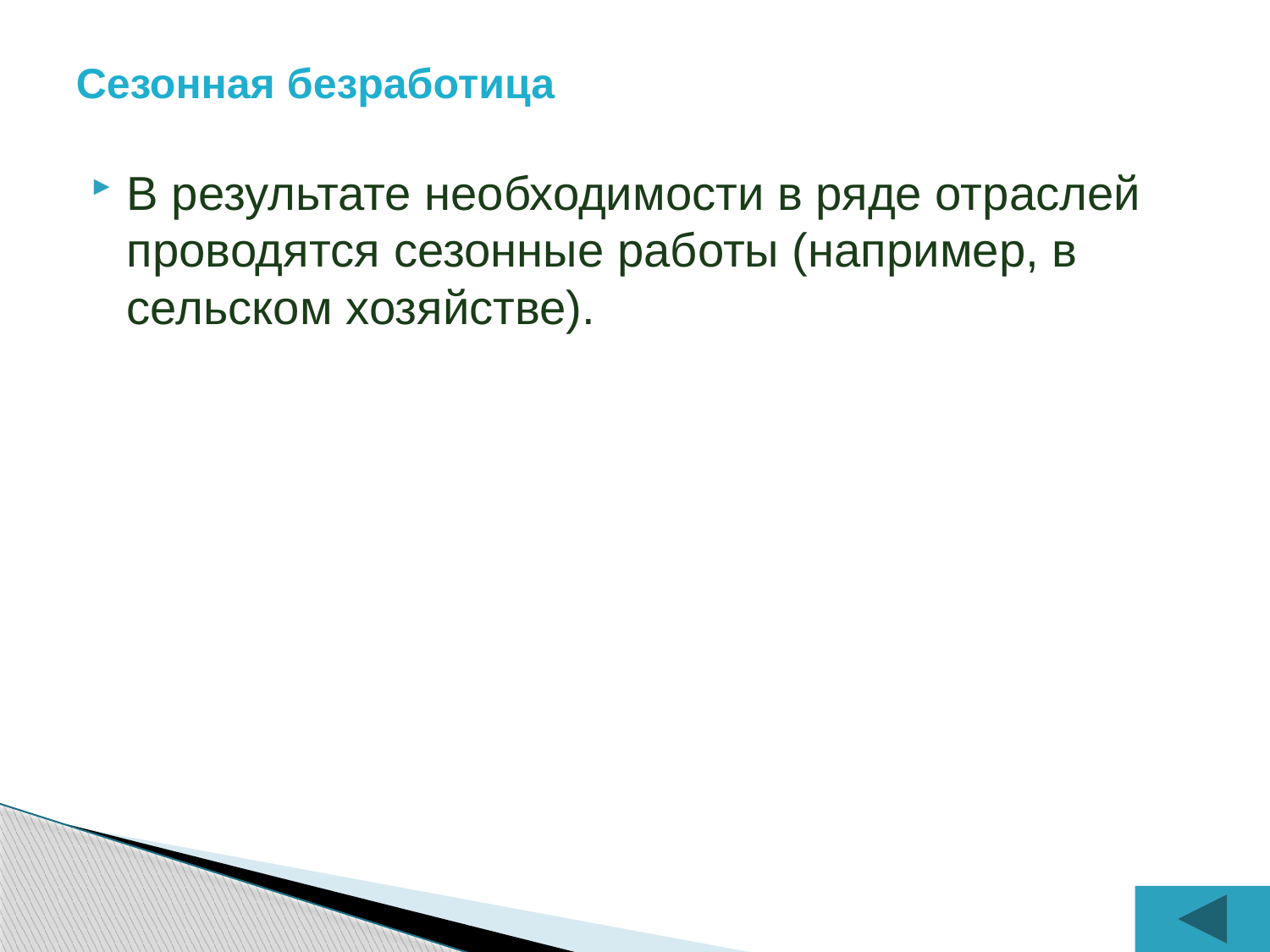

# Сезонная безработица
В результате необходимости в ряде отраслей проводятся сезонные работы (например, в сельском хозяйстве).